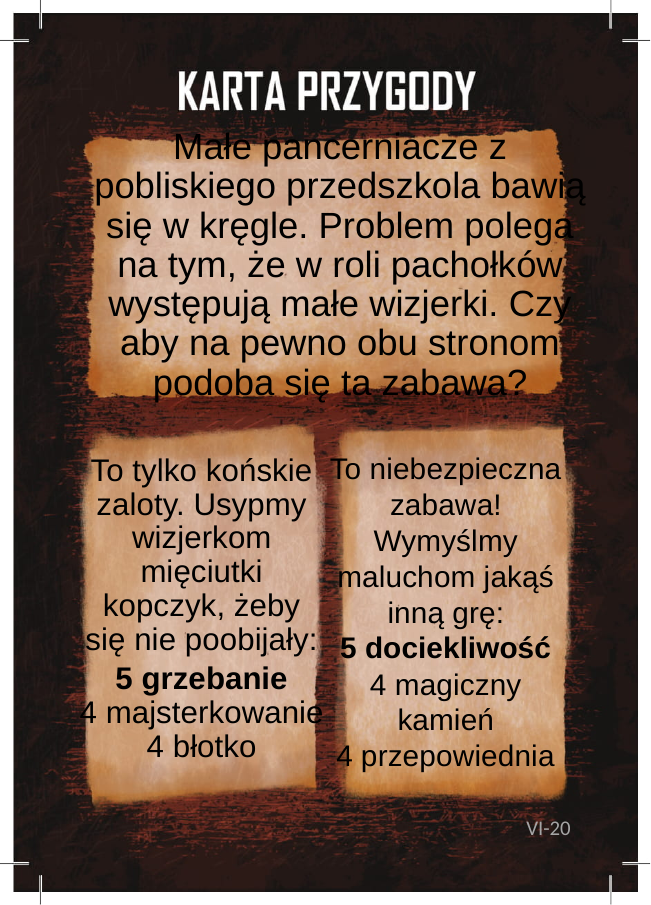

# Małe pancerniacze z pobliskiego przedszkola bawią się w kręgle. Problem polega na tym, że w roli pachołków występują małe wizjerki. Czy aby na pewno obu stronom podoba się ta zabawa?
To niebezpieczna zabawa! Wymyślmy maluchom jakąś inną grę:
5 dociekliwość
4 magiczny kamień
4 przepowiednia
To tylko końskie zaloty. Usypmy wizjerkom mięciutki kopczyk, żeby się nie poobijały:
5 grzebanie
4 majsterkowanie
4 błotko
VI-20